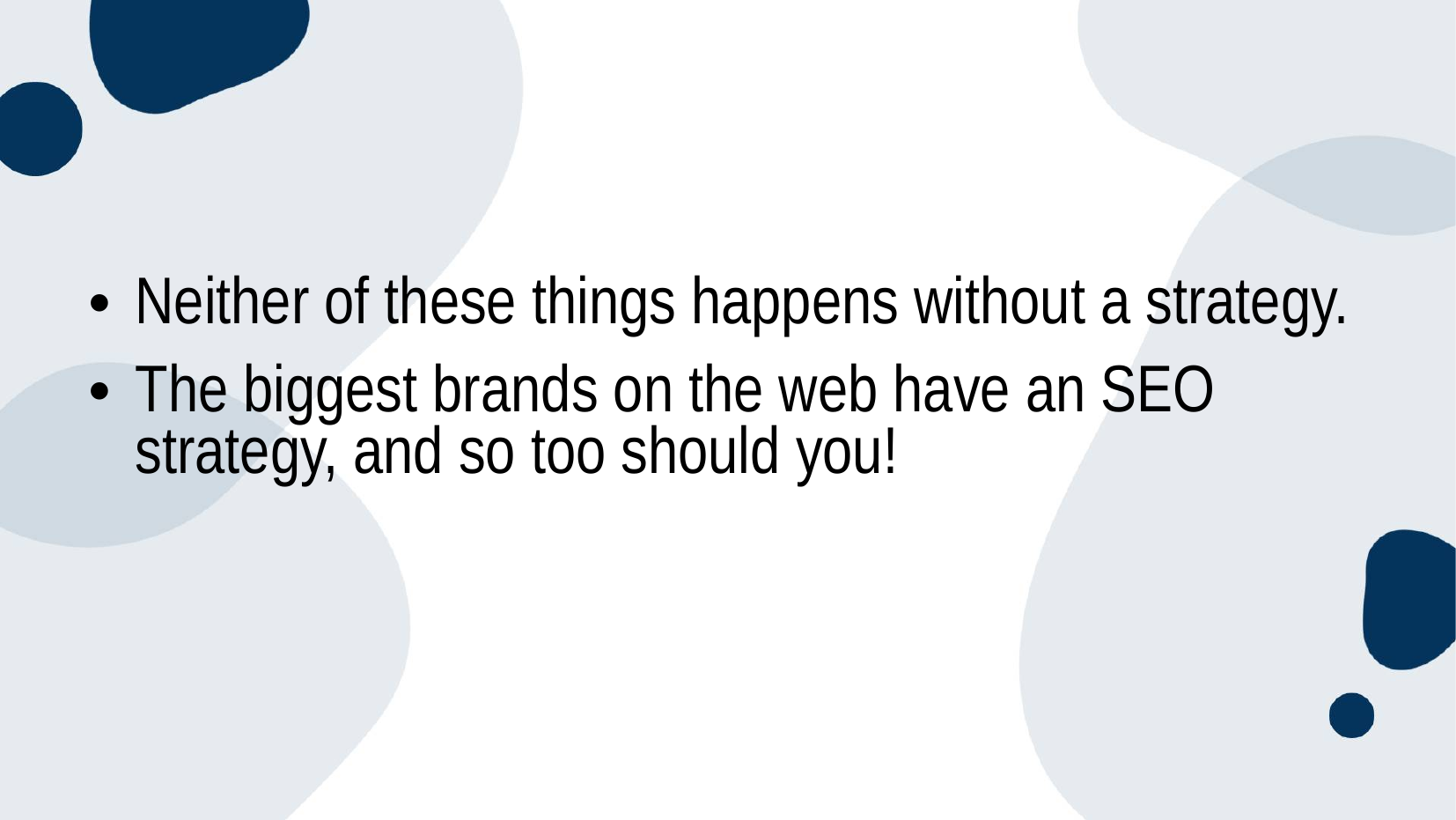

Neither of these things happens without a strategy.
The biggest brands on the web have an SEO strategy, and so too should you!